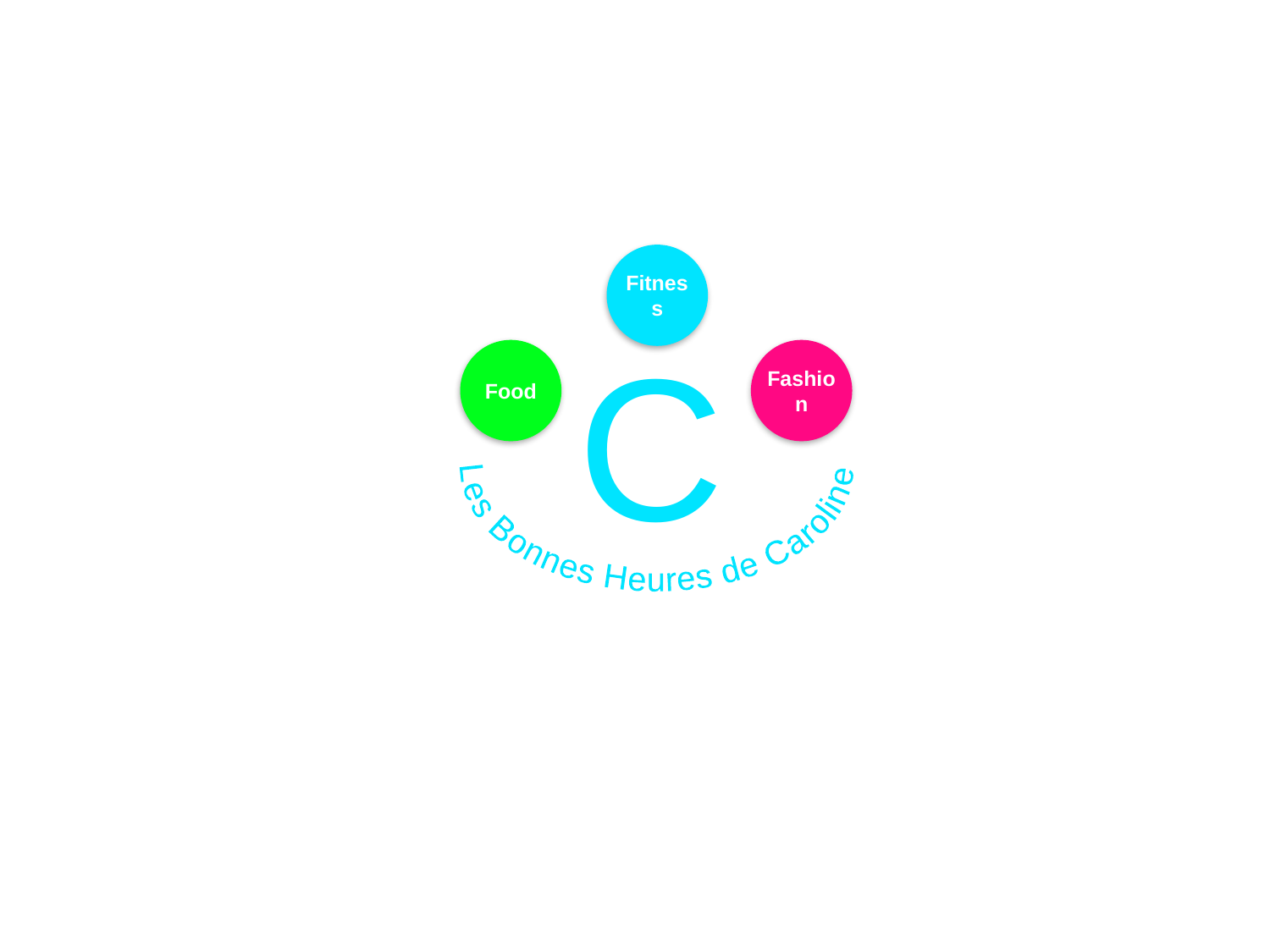

Fitness
C
Food
Fashion
Les Bonnes Heures de Caroline